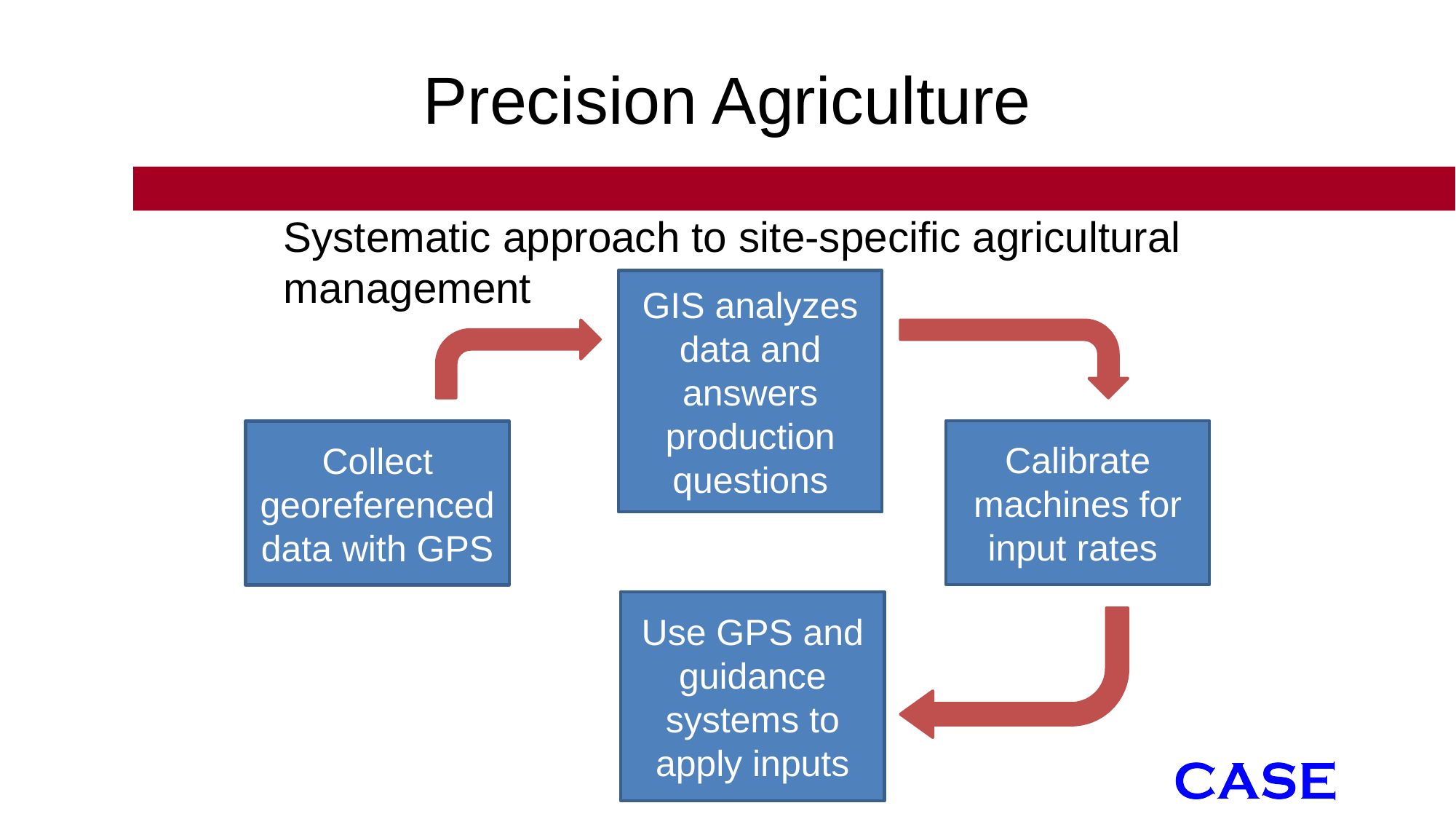

# Precision Agriculture
Systematic approach to site-specific agricultural management

GIS analyzes data and answers production questions

Calibrate machines for input rates
Collect georeferenced data with GPS
Use GPS and guidance systems to apply inputs